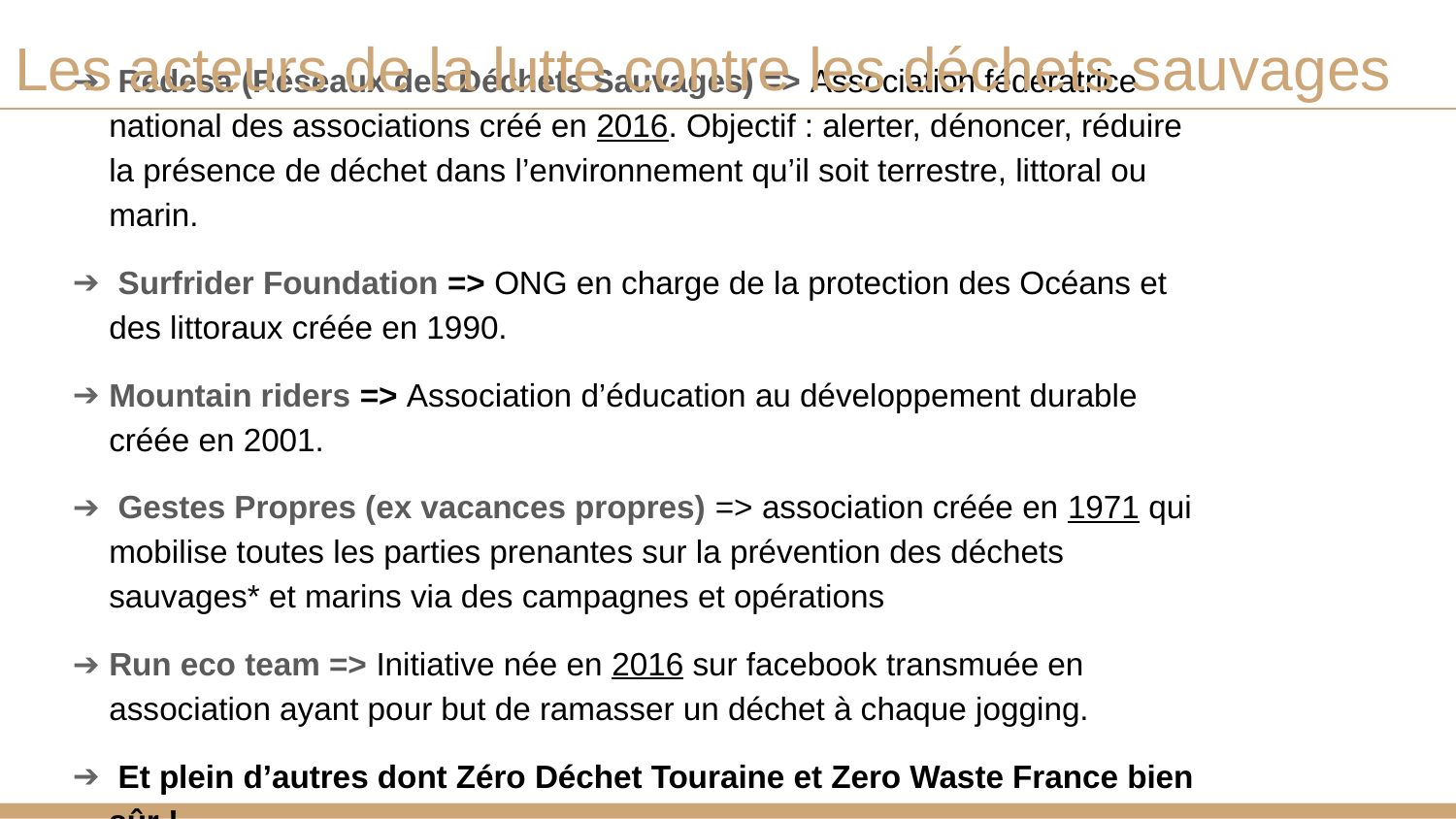

# Les acteurs de la lutte contre les déchets sauvages
 Redesa (Réseaux des Déchets Sauvages) => Association fédératrice national des associations créé en 2016. Objectif : alerter, dénoncer, réduire la présence de déchet dans l’environnement qu’il soit terrestre, littoral ou marin.
 Surfrider Foundation => ONG en charge de la protection des Océans et des littoraux créée en 1990.
Mountain riders => Association d’éducation au développement durable créée en 2001.
 Gestes Propres (ex vacances propres) => association créée en 1971 qui mobilise toutes les parties prenantes sur la prévention des déchets sauvages* et marins via des campagnes et opérations
Run eco team => Initiative née en 2016 sur facebook transmuée en association ayant pour but de ramasser un déchet à chaque jogging.
 Et plein d’autres dont Zéro Déchet Touraine et Zero Waste France bien sûr !